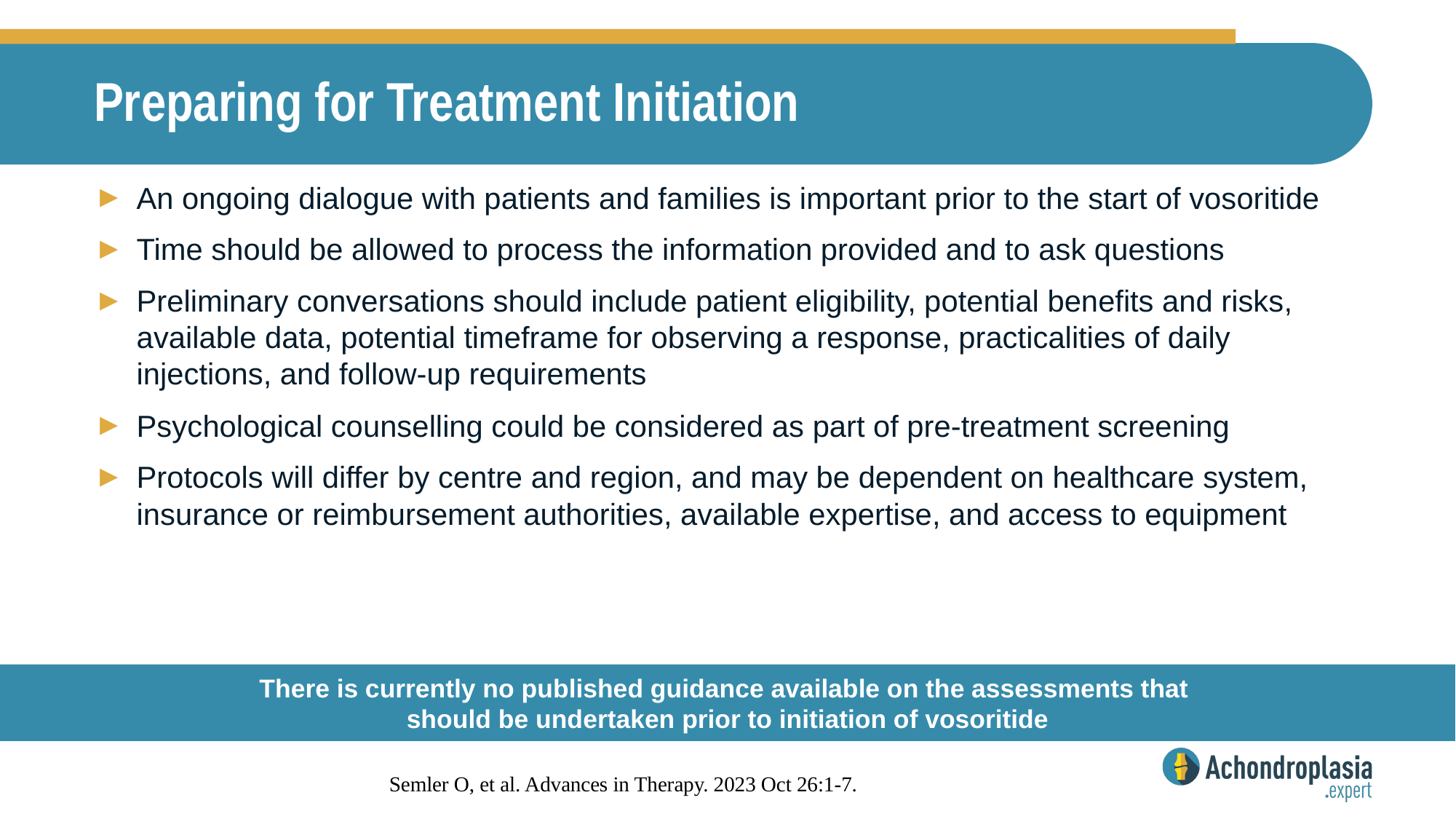

# Preparing for Treatment Initiation
An ongoing dialogue with patients and families is important prior to the start of vosoritide
Time should be allowed to process the information provided and to ask questions
Preliminary conversations should include patient eligibility, potential benefits and risks, available data, potential timeframe for observing a response, practicalities of daily injections, and follow-up requirements
Psychological counselling could be considered as part of pre-treatment screening
Protocols will differ by centre and region, and may be dependent on healthcare system, insurance or reimbursement authorities, available expertise, and access to equipment
There is currently no published guidance available on the assessments that
should be undertaken prior to initiation of vosoritide
Semler O, et al. Advances in Therapy. 2023 Oct 26:1-7.